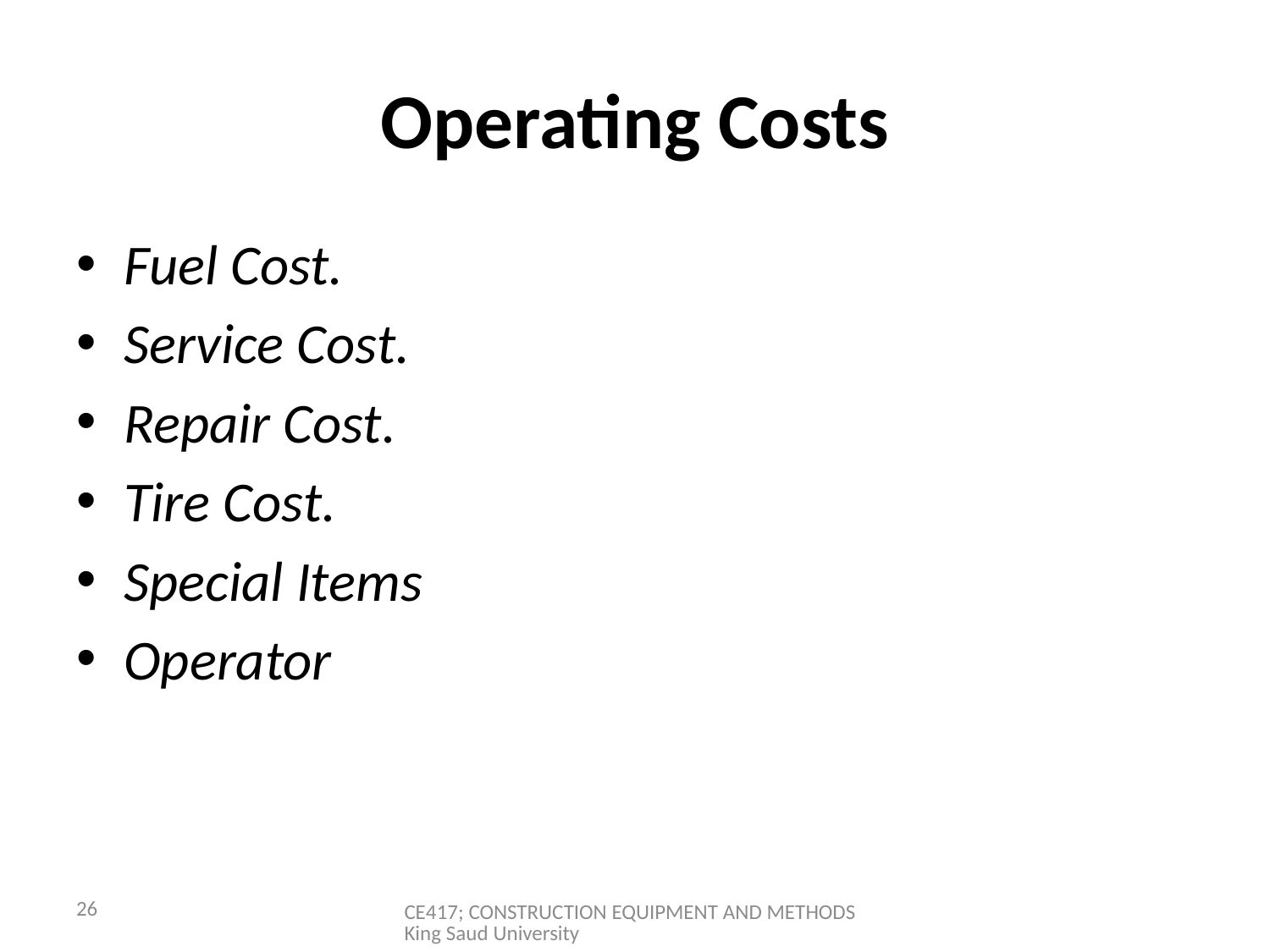

# Operating Costs
Fuel Cost.
Service Cost.
Repair Cost.
Tire Cost.
Special Items
Operator
26
CE417; CONSTRUCTION EQUIPMENT AND METHODS King Saud University